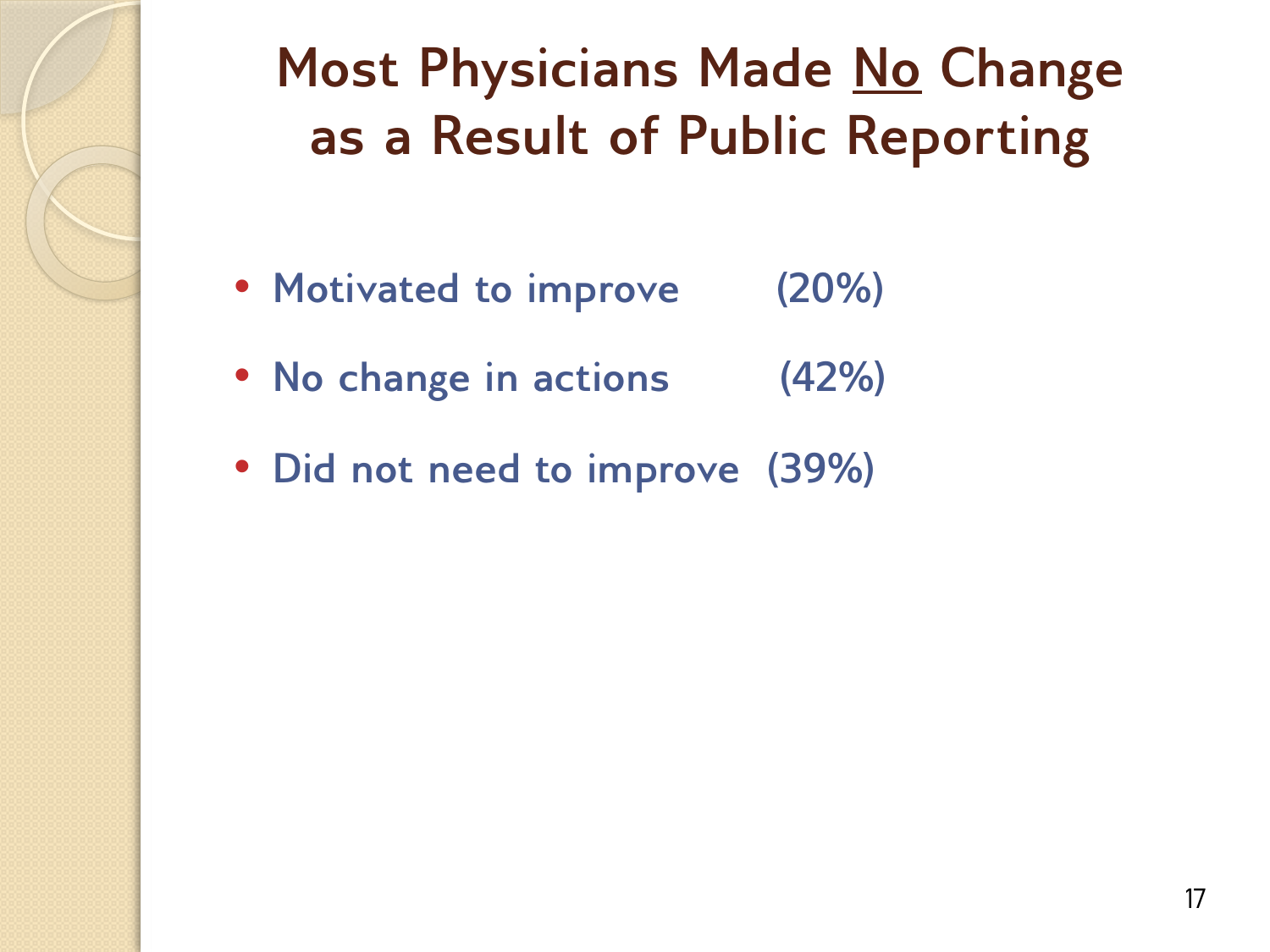

# Most Physicians Made No Change as a Result of Public Reporting
Motivated to improve       (20%)

No change in actions        (42%)

Did not need to improve  (39%)
17